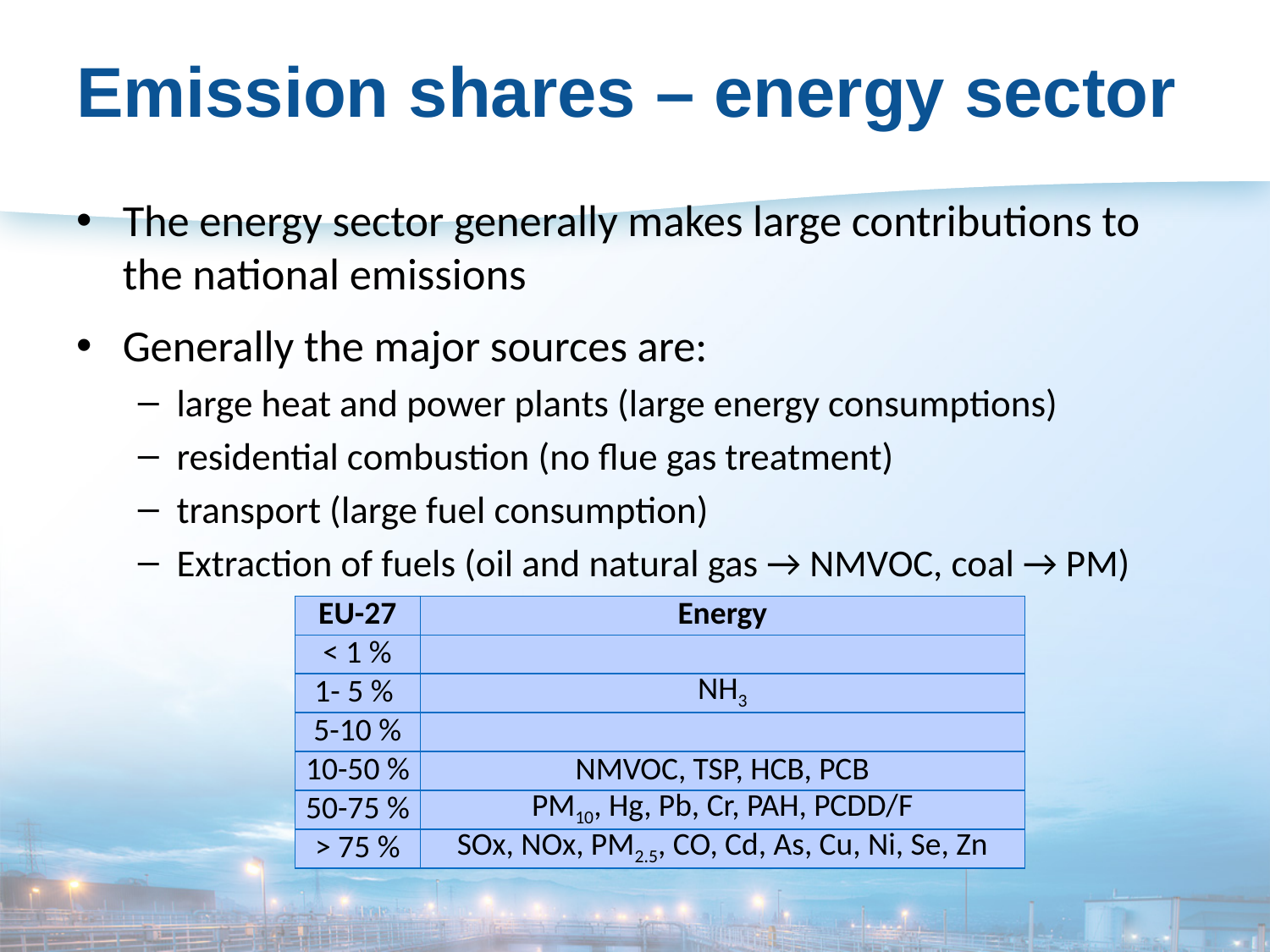

# Emission shares – energy sector
The energy sector generally makes large contributions to the national emissions
Generally the major sources are:
large heat and power plants (large energy consumptions)
residential combustion (no flue gas treatment)
transport (large fuel consumption)
Extraction of fuels (oil and natural gas → NMVOC, coal → PM)

| EU-27 | Energy |
| --- | --- |
| < 1 % |  |
| 1- 5 % | NH3 |
| 5-10 % |  |
| 10-50 % | NMVOC, TSP, HCB, PCB |
| 50-75 % | PM10, Hg, Pb, Cr, PAH, PCDD/F |
| > 75 % | SOx, NOx, PM2.5, CO, Cd, As, Cu, Ni, Se, Zn |